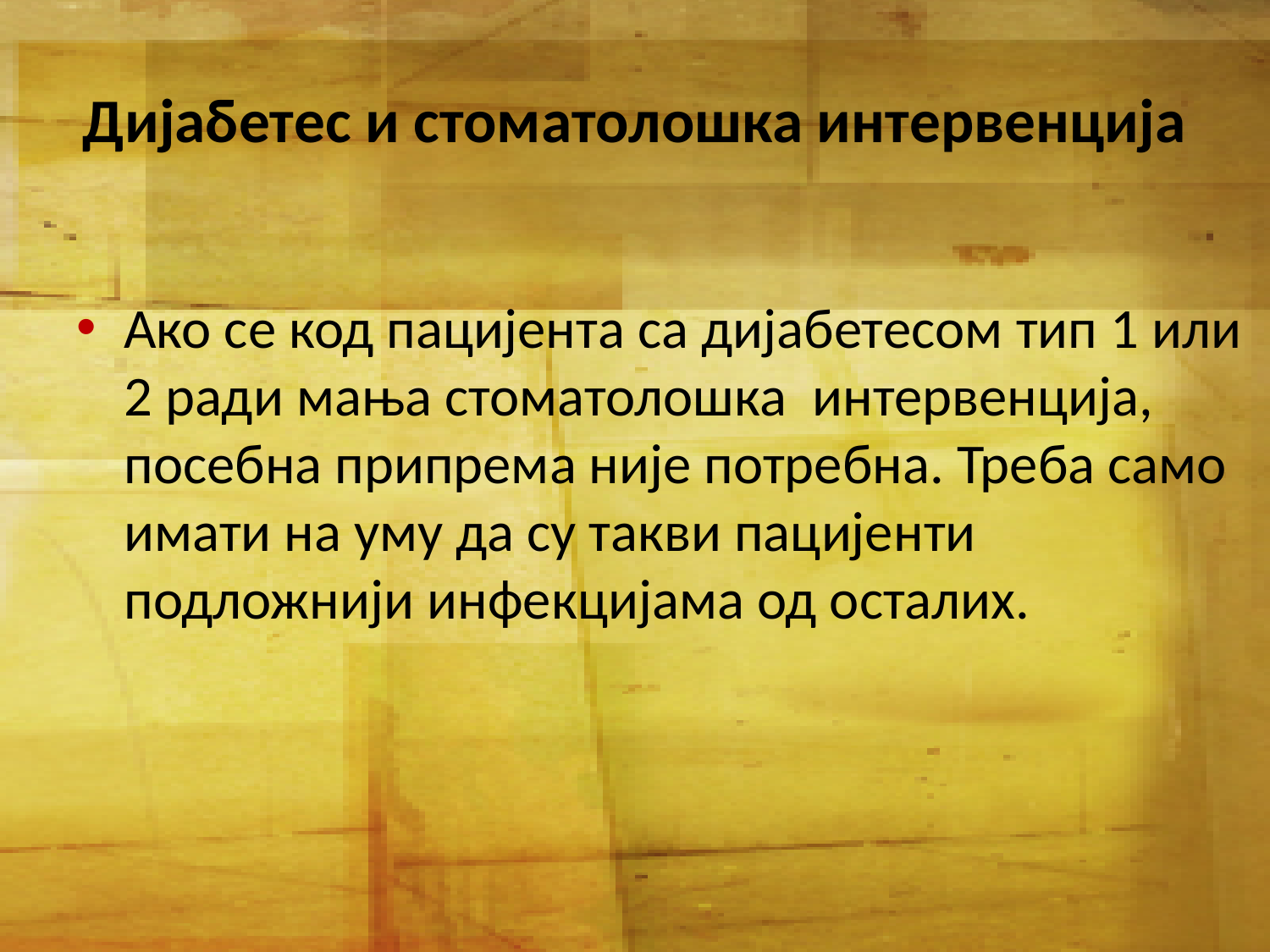

# Дијабетес и стоматолошка интервенција
Ако се код пацијента са дијабетесом тип 1 или 2 ради мања стоматолошка  интервенција, посебна припрема није потребна. Треба само имати на уму да су такви пацијенти подложнији инфекцијама од осталих.